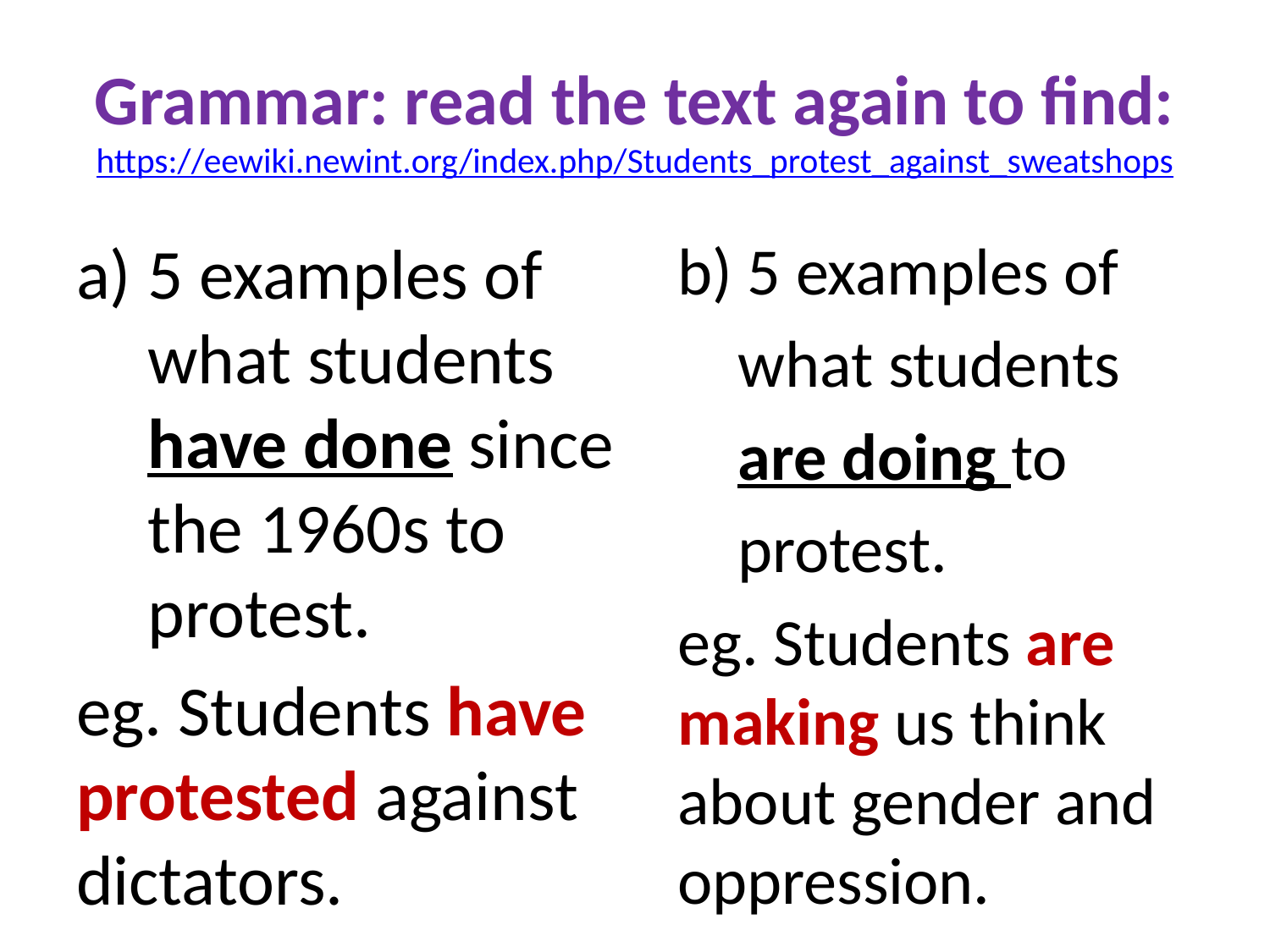

# Grammar: read the text again to find: https://eewiki.newint.org/index.php/Students_protest_against_sweatshops
5 examples of what students have done since the 1960s to protest.
eg. Students have protested against dictators.
b) 5 examples of
    what students
    are doing to
    protest.
eg. Students are making us think about gender and oppression.